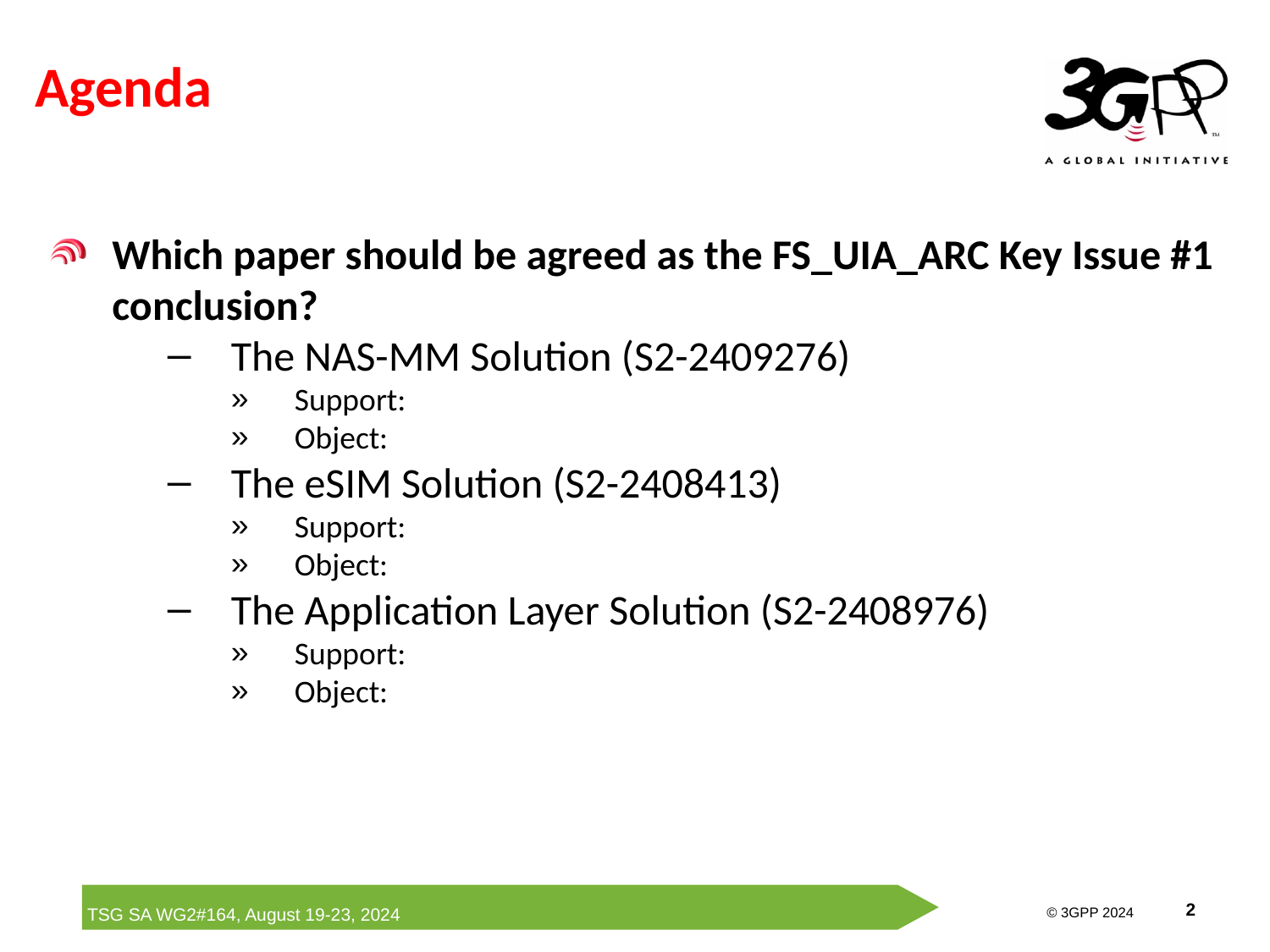

# Agenda
Which paper should be agreed as the FS_UIA_ARC Key Issue #1 conclusion?
The NAS-MM Solution (S2-2409276)
Support:
Object:
The eSIM Solution (S2-2408413)
Support:
Object:
The Application Layer Solution (S2-2408976)
Support:
Object: